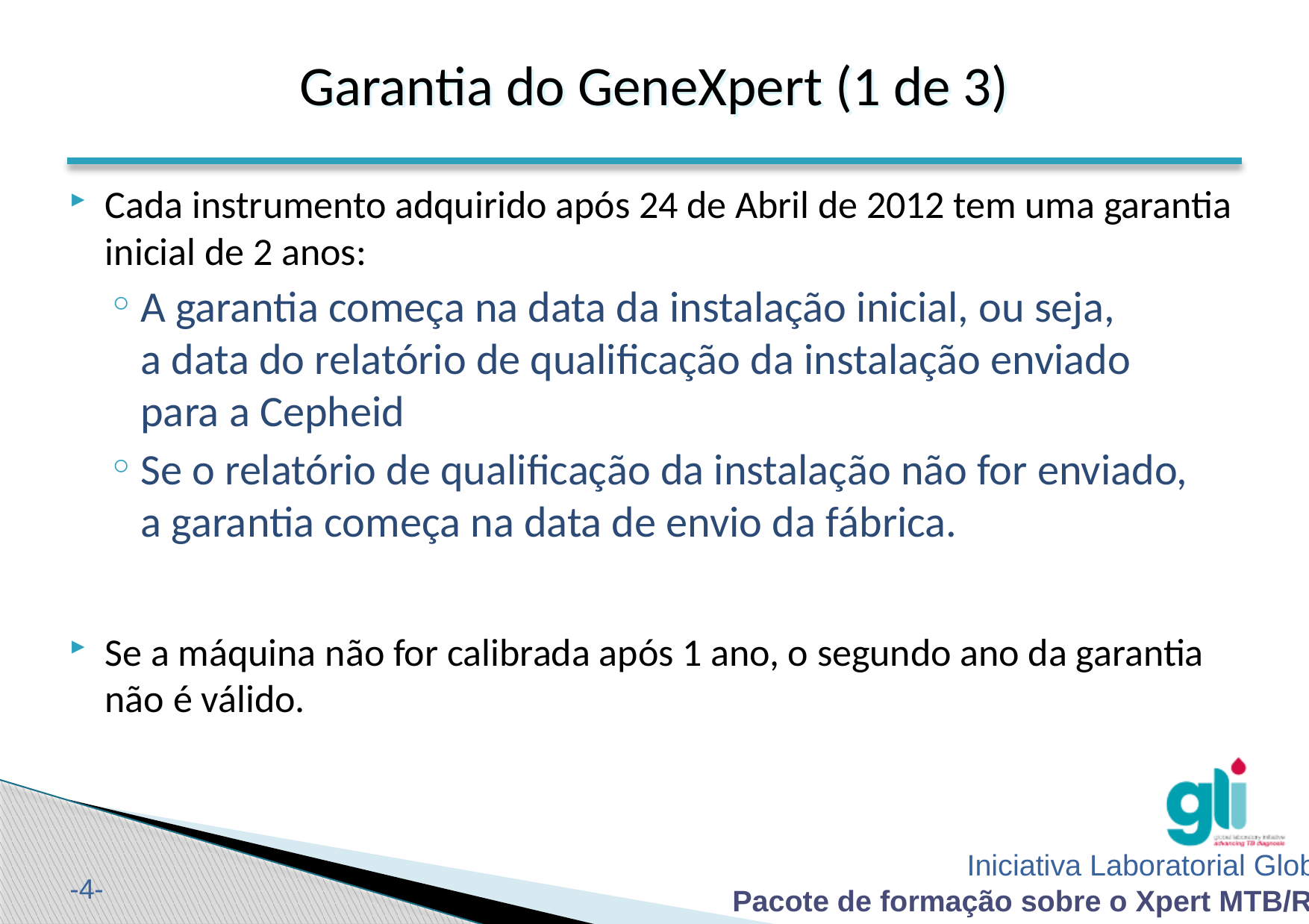

Garantia do GeneXpert (1 de 3)
Cada instrumento adquirido após 24 de Abril de 2012 tem uma garantia inicial de 2 anos:
A garantia começa na data da instalação inicial, ou seja,
a data do relatório de qualificação da instalação enviado
para a Cepheid
Se o relatório de qualificação da instalação não for enviado,
a garantia começa na data de envio da fábrica.

Se a máquina não for calibrada após 1 ano, o segundo ano da garantia não é válido.